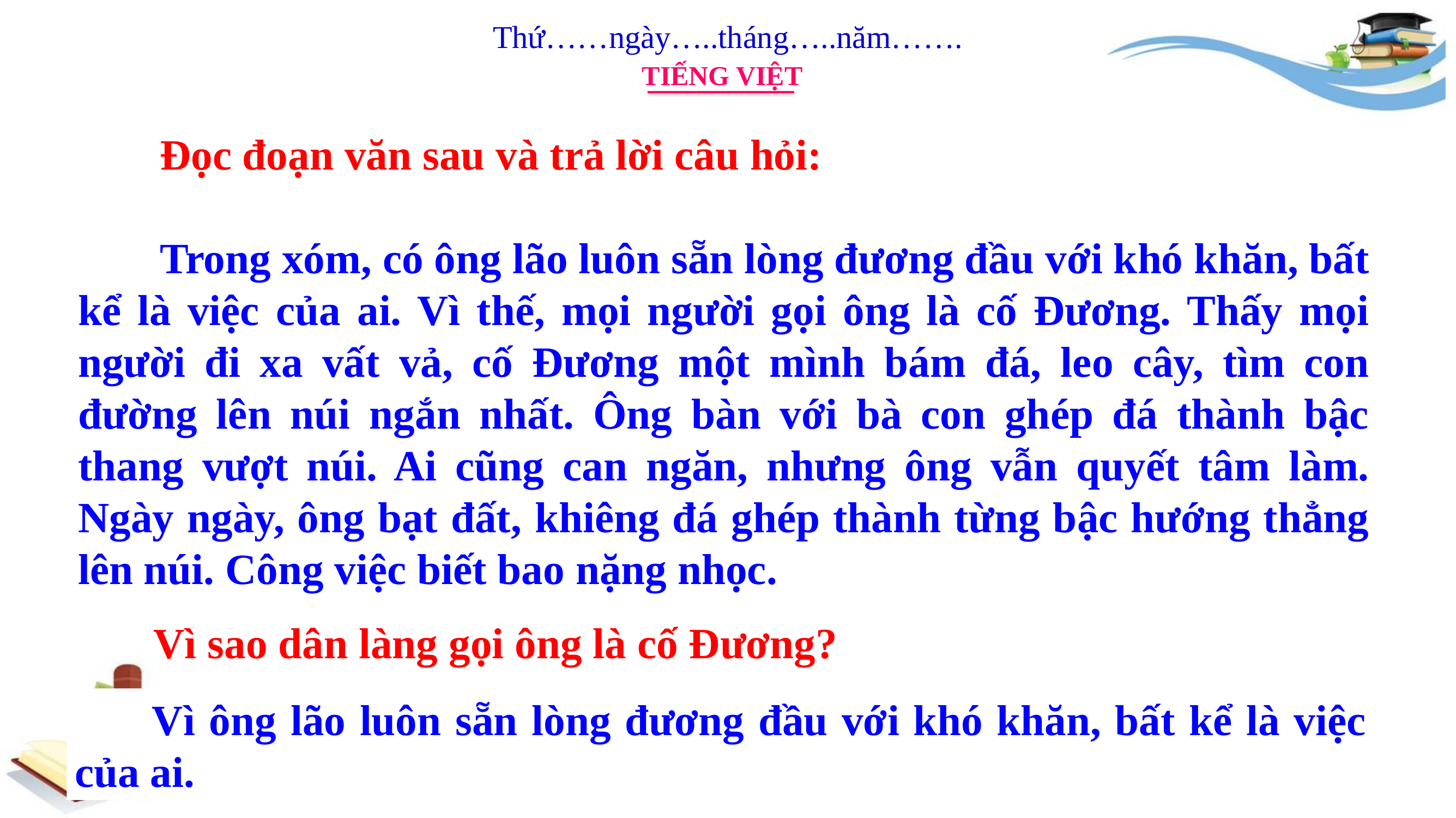

Thứ……ngày…..tháng…..năm…….
TIẾNG VIỆT
Đọc đoạn văn sau và trả lời câu hỏi:

Trong xóm, có ông lão luôn sẵn lòng đương đầu với khó khăn, bất kể là việc của ai. Vì thế, mọi người gọi ông là cố Đương. Thấy mọi người đi xa vất vả, cố Đương một mình bám đá, leo cây, tìm con đường lên núi ngắn nhất. Ông bàn với bà con ghép đá thành bậc thang vượt núi. Ai cũng can ngăn, nhưng ông vẫn quyết tâm làm. Ngày ngày, ông bạt đất, khiêng đá ghép thành từng bậc hướng thẳng lên núi. Công việc biết bao nặng nhọc.
Vì sao dân làng gọi ông là cố Đương?
Vì ông lão luôn sẵn lòng đương đầu với khó khăn, bất kể là việc của ai.